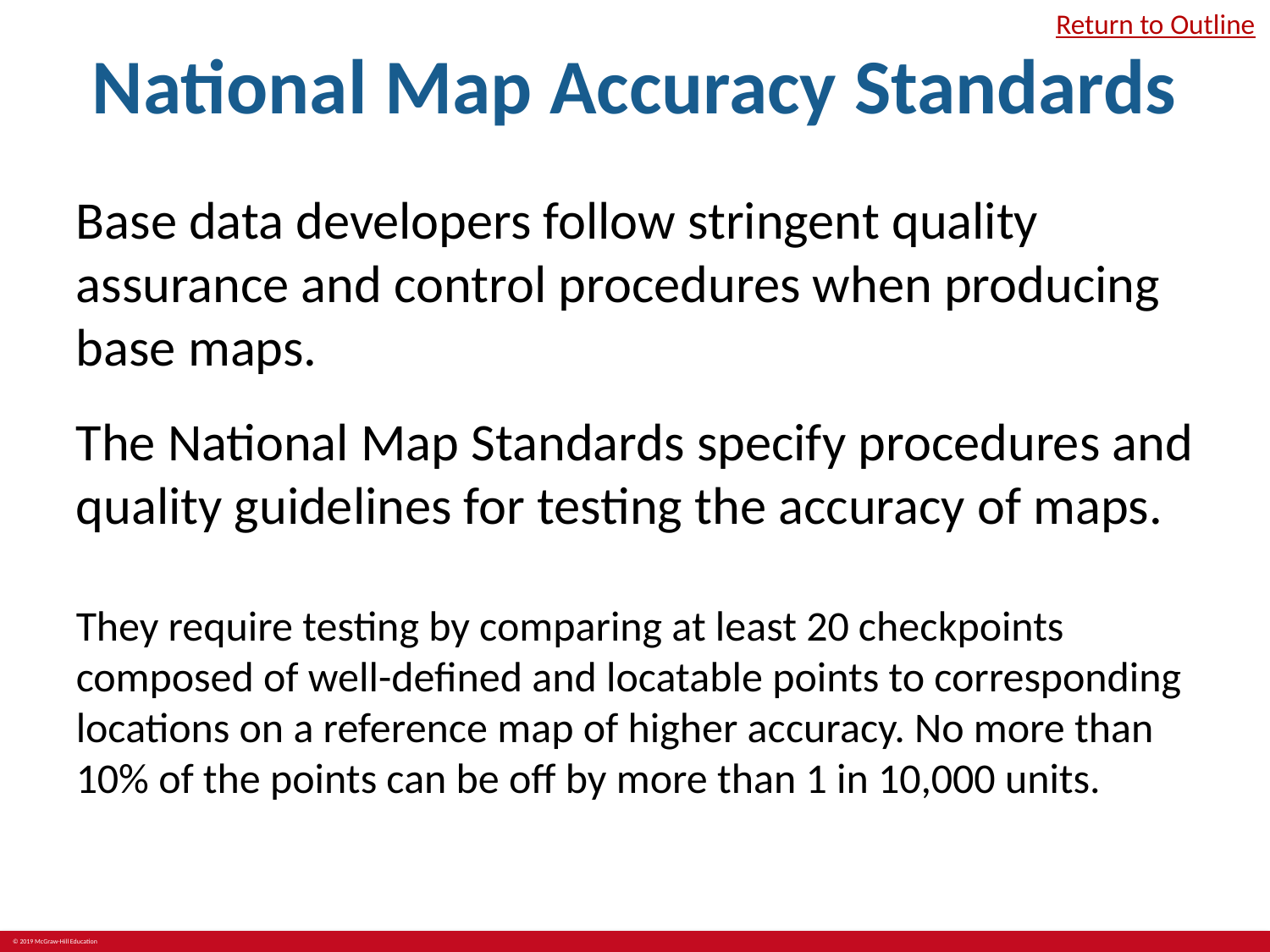

# National Map Accuracy Standards
Return to Outline
Base data developers follow stringent quality assurance and control procedures when producing base maps.
The National Map Standards specify procedures and quality guidelines for testing the accuracy of maps.
They require testing by comparing at least 20 checkpoints composed of well-defined and locatable points to corresponding locations on a reference map of higher accuracy. No more than 10% of the points can be off by more than 1 in 10,000 units.